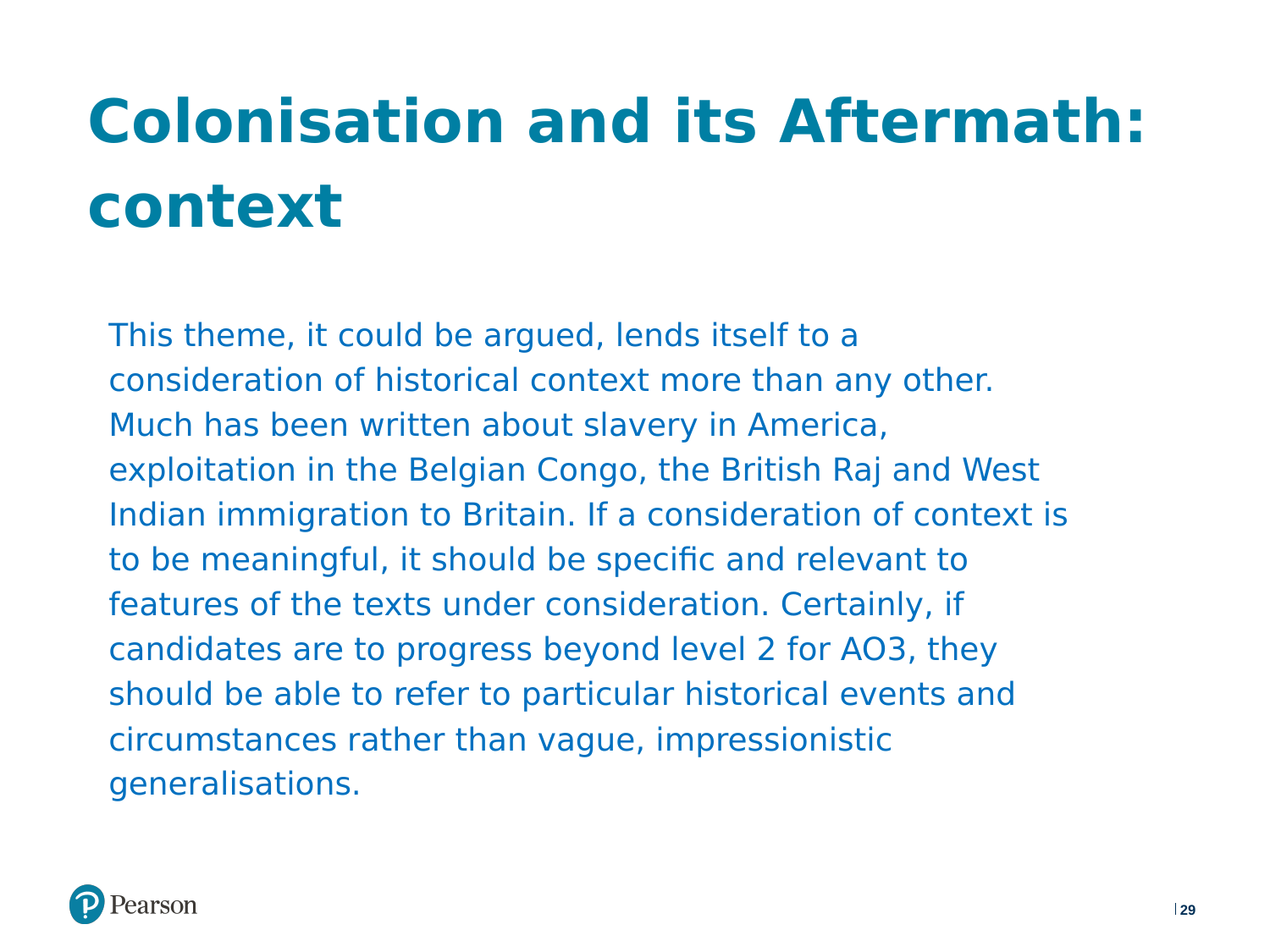

# Colonisation and its Aftermath: context
This theme, it could be argued, lends itself to a consideration of historical context more than any other. Much has been written about slavery in America, exploitation in the Belgian Congo, the British Raj and West Indian immigration to Britain. If a consideration of context is to be meaningful, it should be specific and relevant to features of the texts under consideration. Certainly, if candidates are to progress beyond level 2 for AO3, they should be able to refer to particular historical events and circumstances rather than vague, impressionistic generalisations.
29